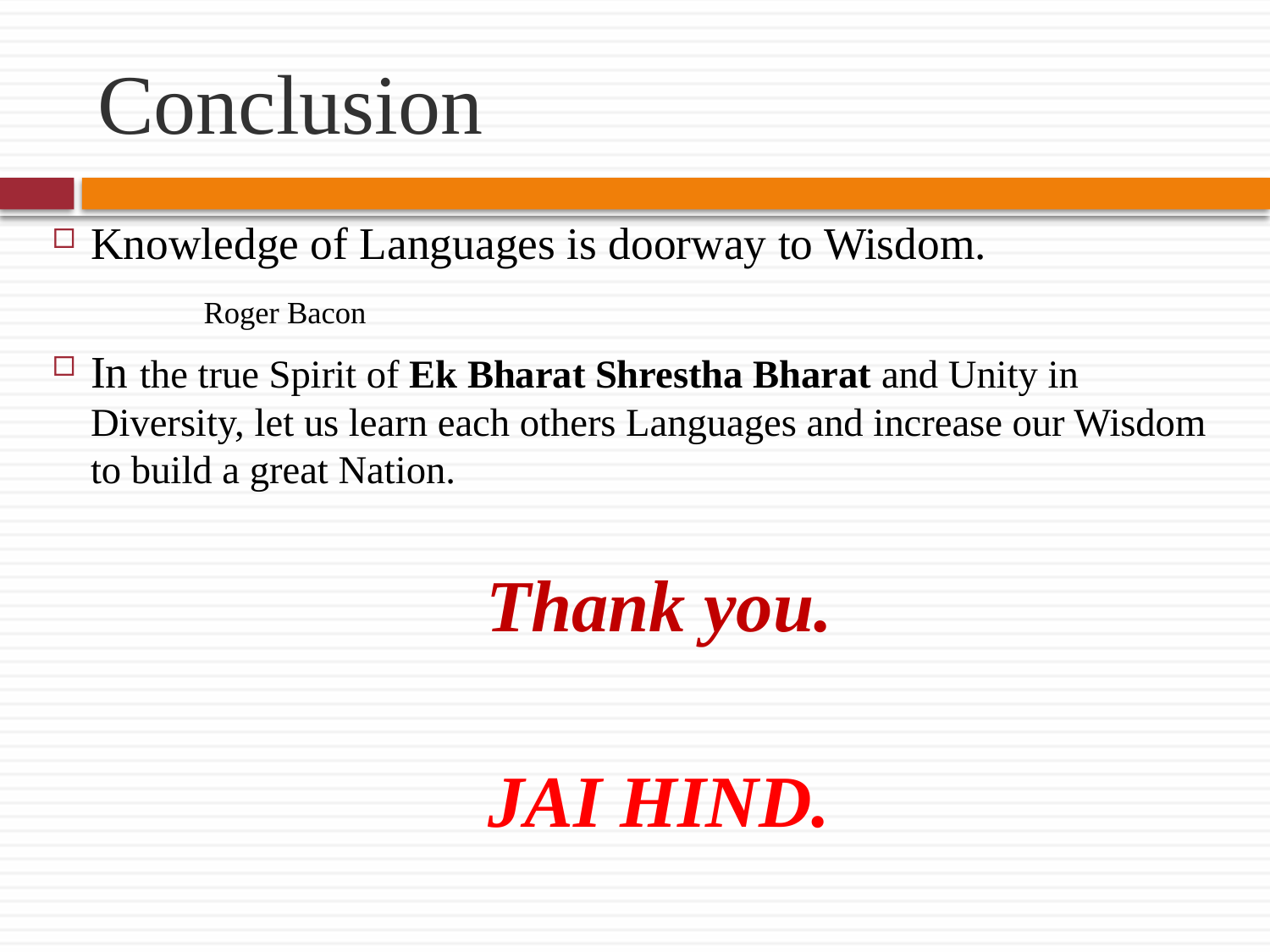

# Conclusion
Knowledge of Languages is doorway to Wisdom.
							   	 Roger Bacon
In the true Spirit of Ek Bharat Shrestha Bharat and Unity in Diversity, let us learn each others Languages and increase our Wisdom to build a great Nation.

	Thank you.

	JAI HIND.